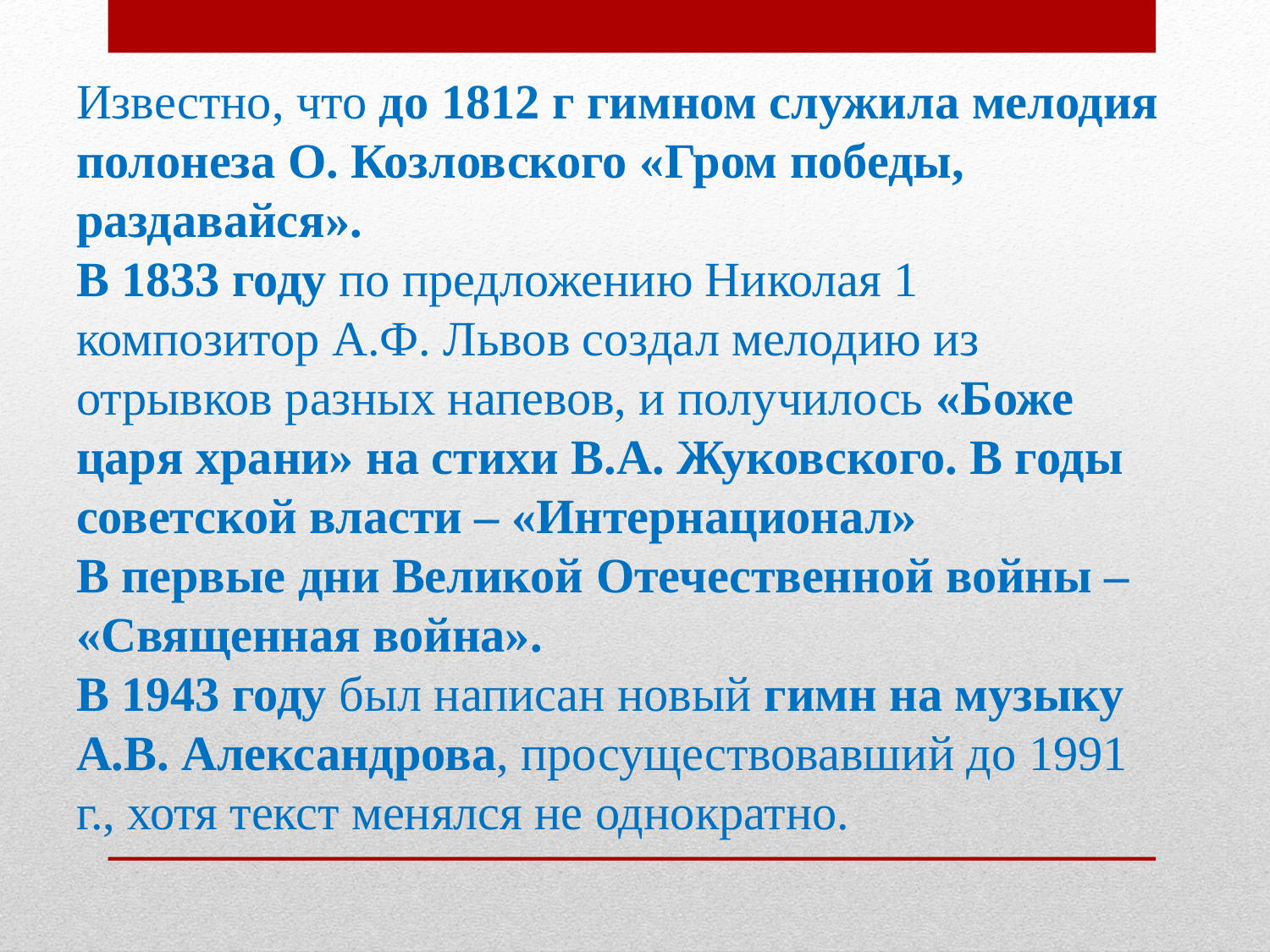

# Известно, что до 1812 г гимном служила мелодия полонеза О. Козловского «Гром победы, раздавайся». В 1833 году по предложению Николая 1 композитор А.Ф. Львов создал мелодию из отрывков разных напевов, и получилось «Боже царя храни» на стихи В.А. Жуковского. В годы советской власти – «Интернационал» В первые дни Великой Отечественной войны – «Священная война». В 1943 году был написан новый гимн на музыку А.В. Александрова, просуществовавший до 1991 г., хотя текст менялся не однократно.